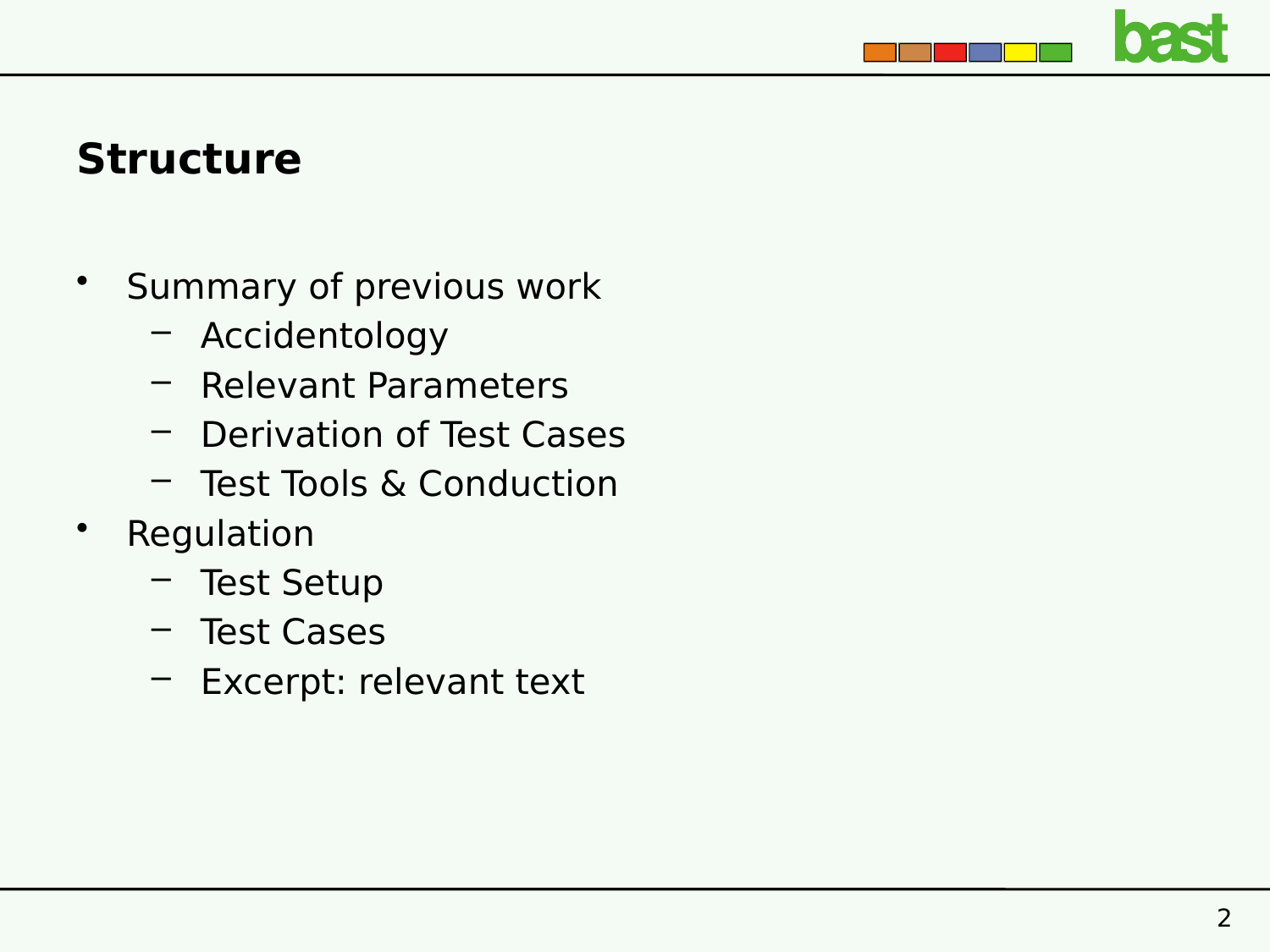

# Structure
Summary of previous work
Accidentology
Relevant Parameters
Derivation of Test Cases
Test Tools & Conduction
Regulation
Test Setup
Test Cases
Excerpt: relevant text

2